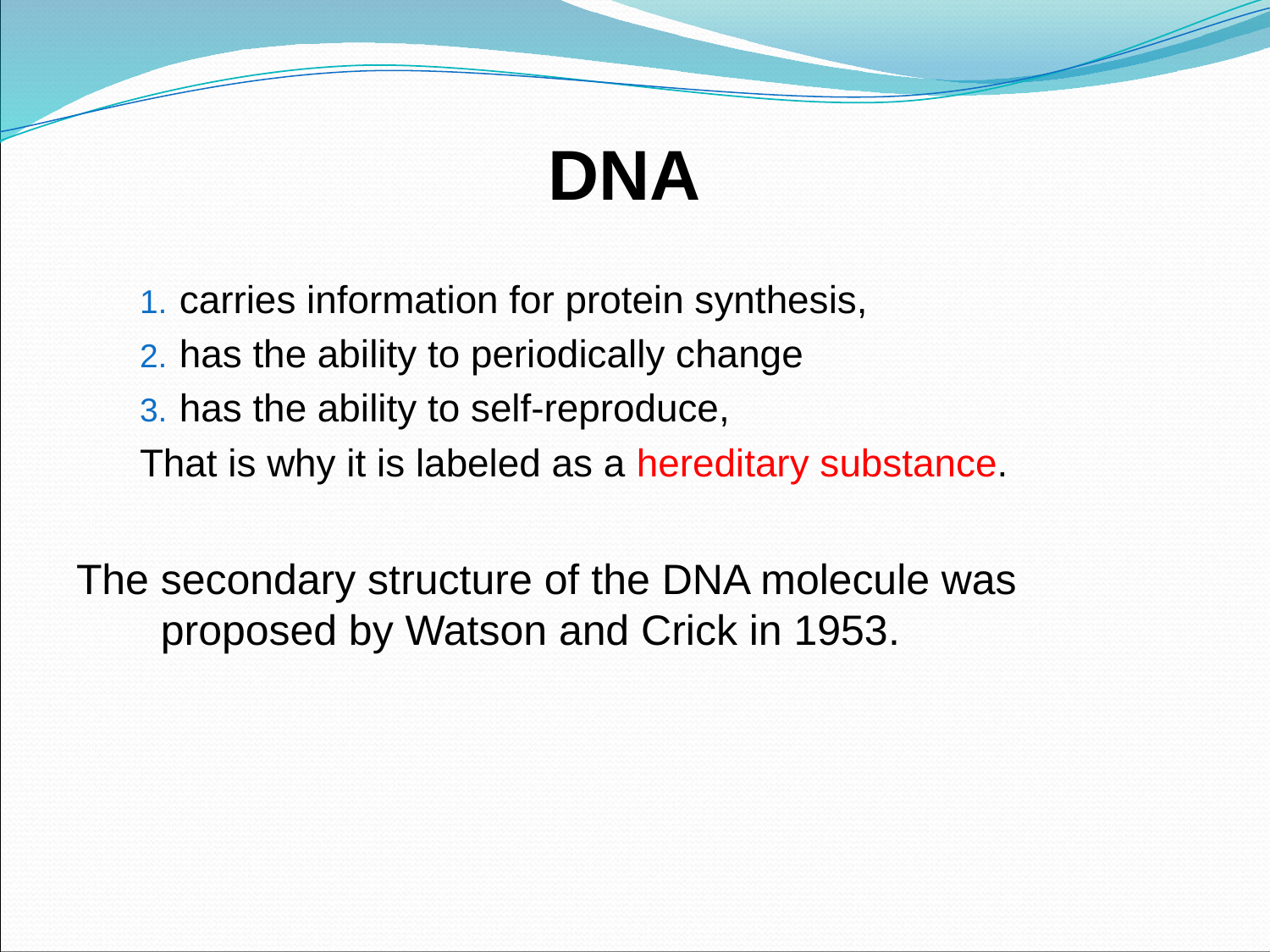

# DNA
carries information for protein synthesis,
has the ability to periodically change
has the ability to self-reproduce,
That is why it is labeled as a hereditary substance.

The secondary structure of the DNA molecule was proposed by Watson and Crick in 1953.